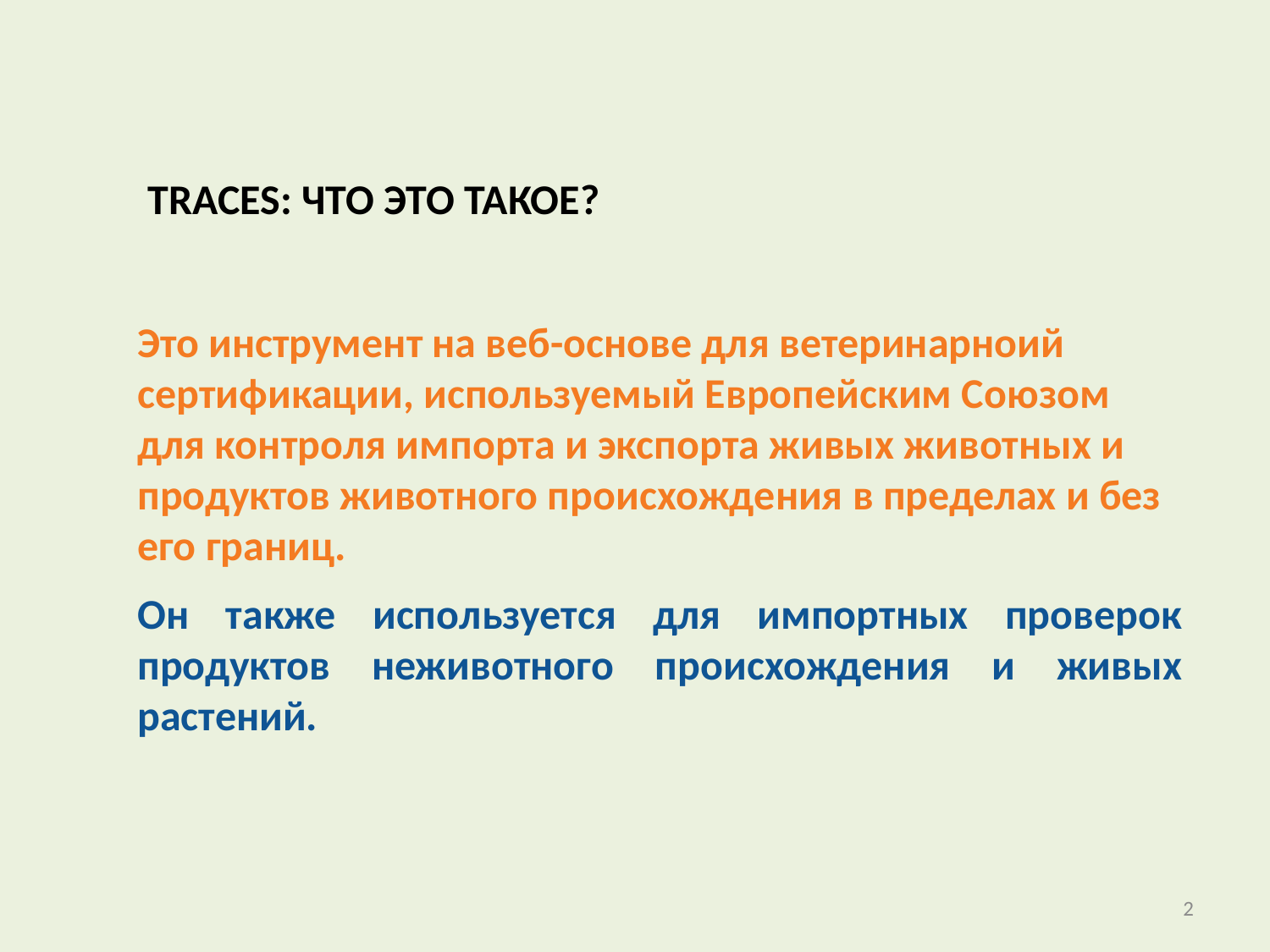

# TRACES: Что это такое?
Это инструмент на веб-основе для ветеринарноий сертификации, используемый Европейским Союзом для контроля импорта и экспорта живых животных и продуктов животного происхождения в пределах и без его границ.
Он также используется для импортных проверок продуктов неживотного происхождения и живых растений.
2